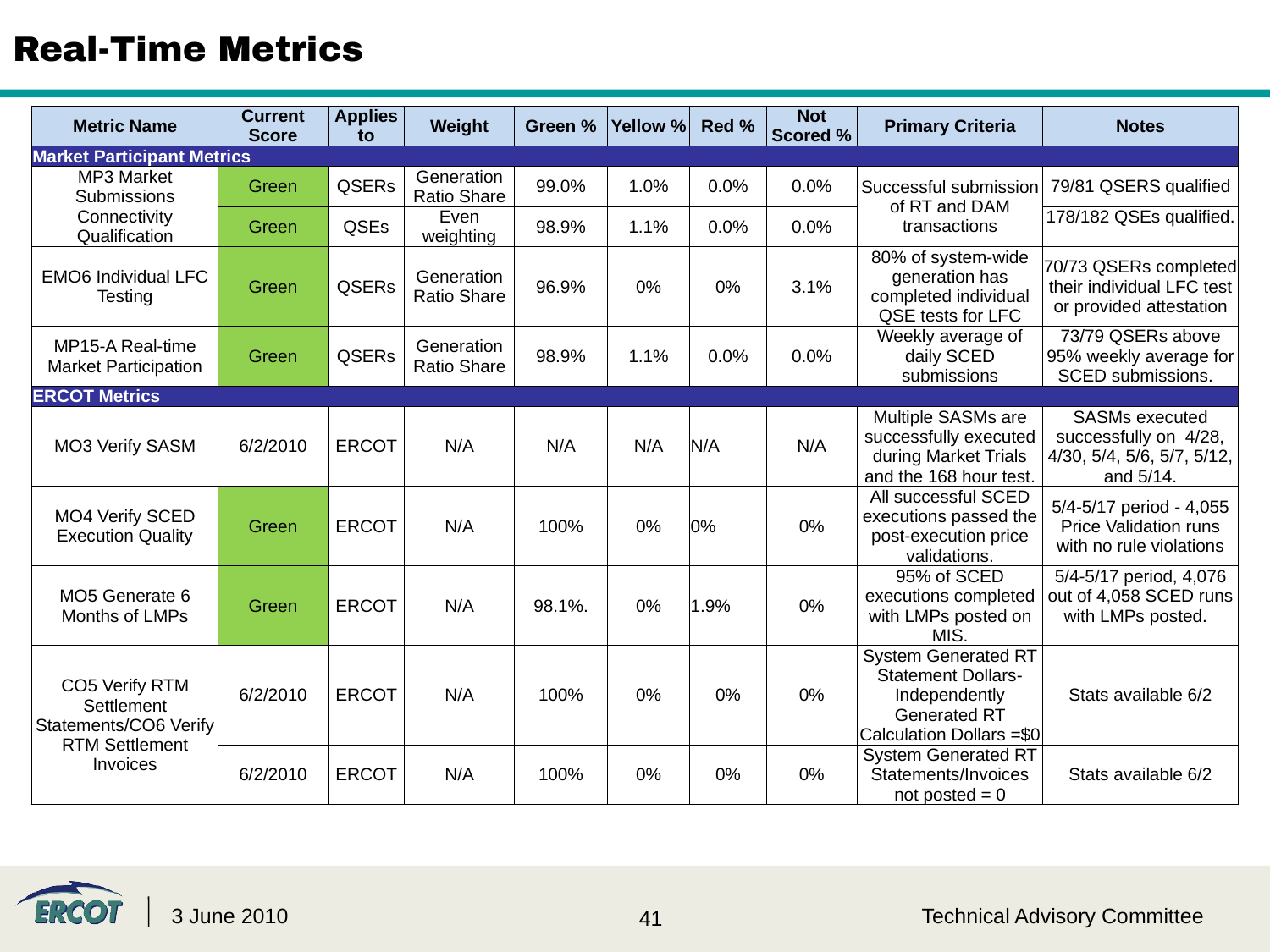

# Real-Time Metrics
| Metric Name | Current Score | Applies to | Weight | Green % | Yellow % | Red % | Not Scored % | Primary Criteria | Notes |
| --- | --- | --- | --- | --- | --- | --- | --- | --- | --- |
| Market Participant Metrics |  |  |  |  |  |  |  |  |  |
| MP3 Market Submissions Connectivity Qualification | Green | QSERs | Generation Ratio Share | 99.0% | 1.0% | 0.0% | 0.0% | Successful submission of RT and DAM transactions | 79/81 QSERS qualified |
|  | Green | QSEs | Even weighting | 98.9% | 1.1% | 0.0% | 0.0% |  | 178/182 QSEs qualified. |
| EMO6 Individual LFC Testing | Green | QSERs | Generation Ratio Share | 96.9% | 0% | 0% | 3.1% | 80% of system-wide generation has completed individual QSE tests for LFC | 70/73 QSERs completed their individual LFC test or provided attestation |
| MP15-A Real-time Market Participation | Green | QSERs | Generation Ratio Share | 98.9% | 1.1% | 0.0% | 0.0% | Weekly average of daily SCED submissions | 73/79 QSERs above 95% weekly average for SCED submissions. |
| ERCOT Metrics |  |  |  |  |  |  |  |  |  |
| MO3 Verify SASM | 6/2/2010 | ERCOT | N/A | N/A | N/A | N/A | N/A | Multiple SASMs are successfully executed during Market Trials and the 168 hour test. | SASMs executed successfully on 4/28, 4/30, 5/4, 5/6, 5/7, 5/12, and 5/14. |
| MO4 Verify SCED Execution Quality | Green | ERCOT | N/A | 100% | 0% | 0% | 0% | All successful SCED executions passed the post-execution price validations. | 5/4-5/17 period - 4,055 Price Validation runs with no rule violations |
| MO5 Generate 6 Months of LMPs | Green | ERCOT | N/A | 98.1%. | 0% | 1.9% | 0% | 95% of SCED executions completed with LMPs posted on MIS. | 5/4-5/17 period, 4,076 out of 4,058 SCED runs with LMPs posted. |
| CO5 Verify RTM Settlement Statements/CO6 Verify RTM Settlement Invoices | 6/2/2010 | ERCOT | N/A | 100% | 0% | 0% | 0% | System Generated RT Statement Dollars- Independently Generated RT Calculation Dollars =$0 | Stats available 6/2 |
|  | 6/2/2010 | ERCOT | N/A | 100% | 0% | 0% | 0% | System Generated RT Statements/Invoices not posted = 0 | Stats available 6/2 |
3 June 2010
Technical Advisory Committee